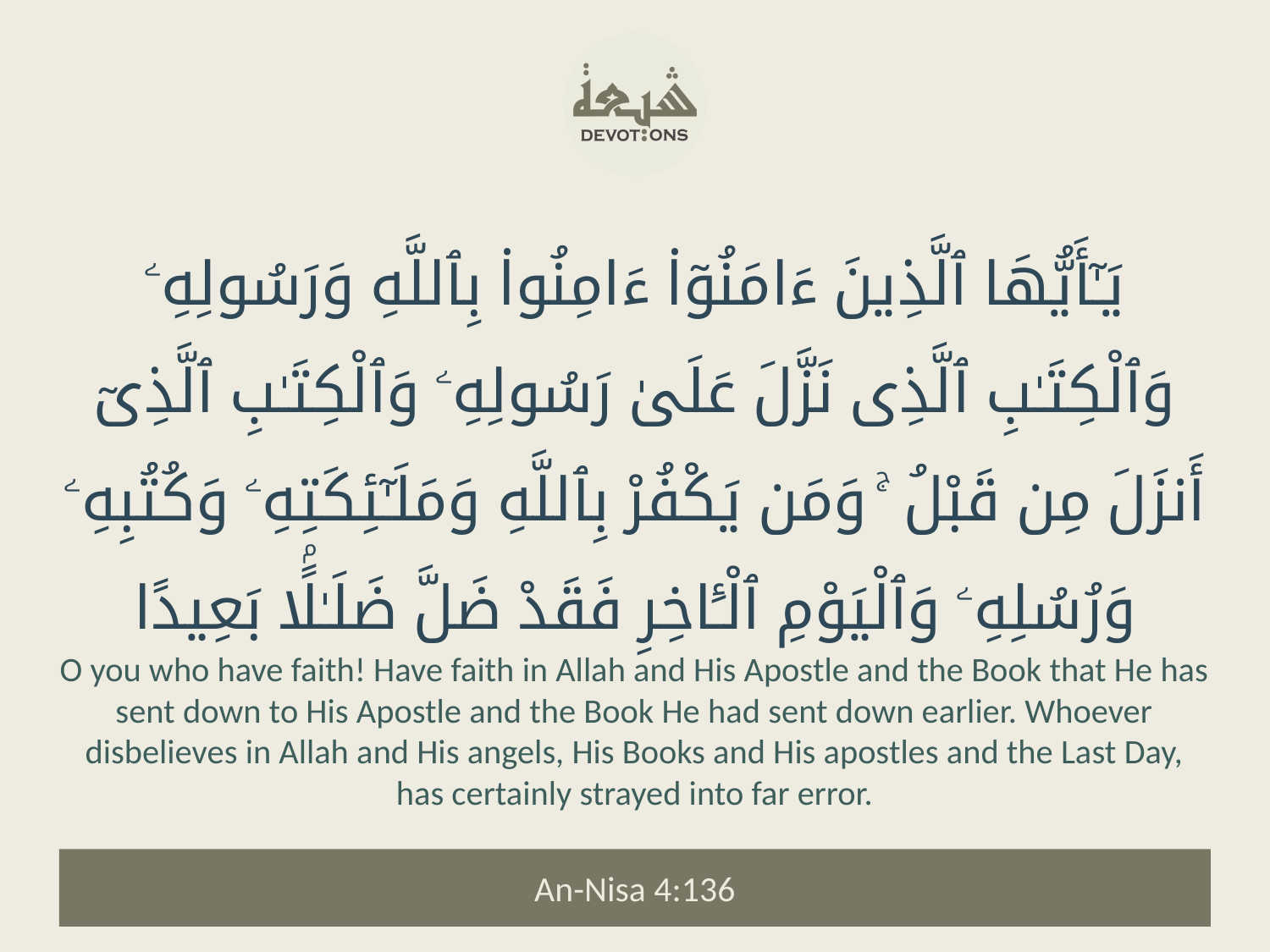

يَـٰٓأَيُّهَا ٱلَّذِينَ ءَامَنُوٓا۟ ءَامِنُوا۟ بِٱللَّهِ وَرَسُولِهِۦ وَٱلْكِتَـٰبِ ٱلَّذِى نَزَّلَ عَلَىٰ رَسُولِهِۦ وَٱلْكِتَـٰبِ ٱلَّذِىٓ أَنزَلَ مِن قَبْلُ ۚ وَمَن يَكْفُرْ بِٱللَّهِ وَمَلَـٰٓئِكَتِهِۦ وَكُتُبِهِۦ وَرُسُلِهِۦ وَٱلْيَوْمِ ٱلْـَٔاخِرِ فَقَدْ ضَلَّ ضَلَـٰلًۢا بَعِيدًا
O you who have faith! Have faith in Allah and His Apostle and the Book that He has sent down to His Apostle and the Book He had sent down earlier. Whoever disbelieves in Allah and His angels, His Books and His apostles and the Last Day, has certainly strayed into far error.
An-Nisa 4:136